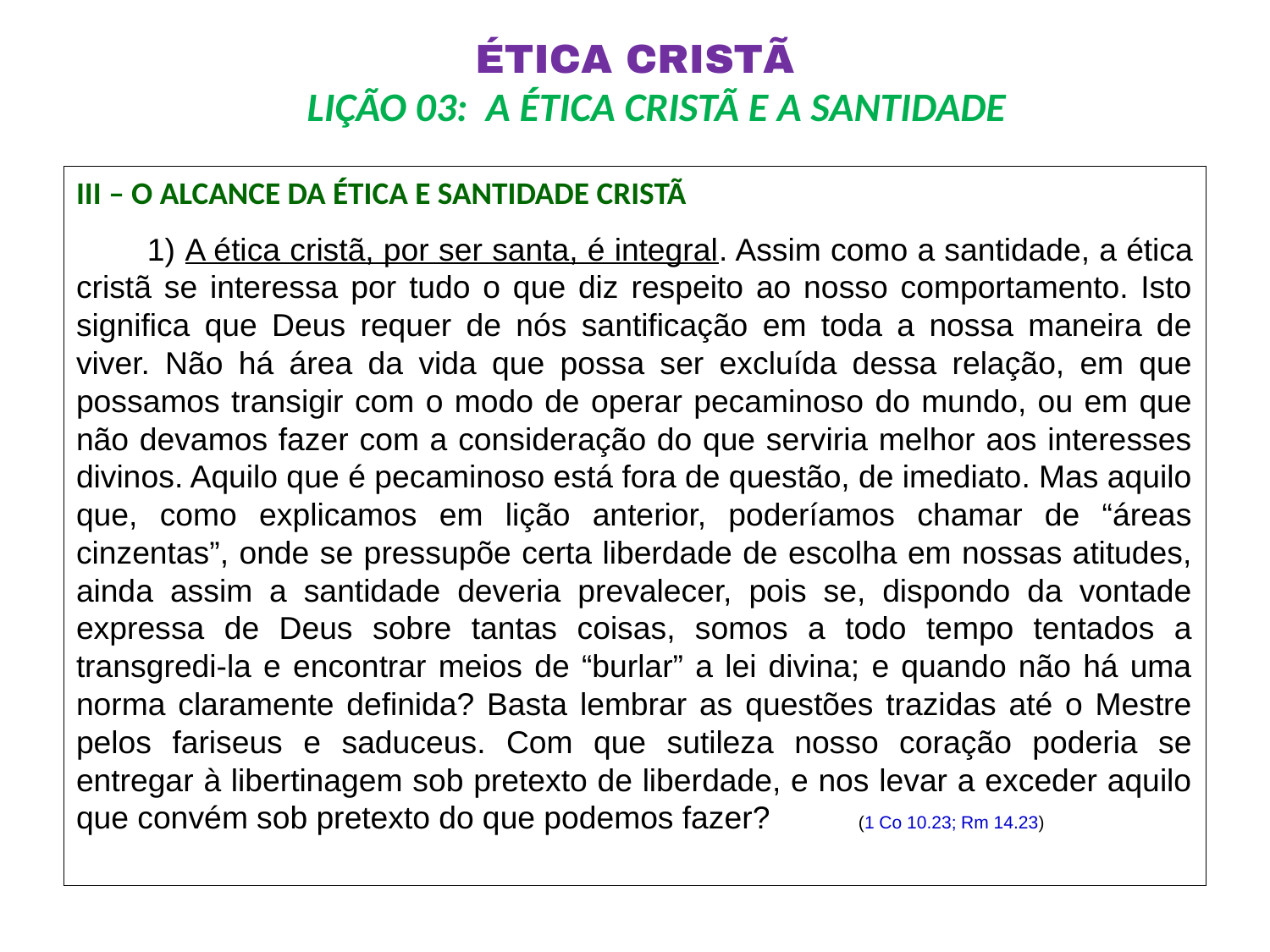

# ÉTICA CRISTÃ LIÇÃO 03:  A ÉTICA CRISTÃ E A SANTIDADE
III – O ALCANCE DA ÉTICA E SANTIDADE CRISTÃ

	1) A ética cristã, por ser santa, é integral. Assim como a santidade, a ética cristã se interessa por tudo o que diz respeito ao nosso comportamento. Isto significa que Deus requer de nós santificação em toda a nossa maneira de viver. Não há área da vida que possa ser excluída dessa relação, em que possamos transigir com o modo de operar pecaminoso do mundo, ou em que não devamos fazer com a consideração do que serviria melhor aos interesses divinos. Aquilo que é pecaminoso está fora de questão, de imediato. Mas aquilo que, como explicamos em lição anterior, poderíamos chamar de “áreas cinzentas”, onde se pressupõe certa liberdade de escolha em nossas atitudes, ainda assim a santidade deveria prevalecer, pois se, dispondo da vontade expressa de Deus sobre tantas coisas, somos a todo tempo tentados a transgredi-la e encontrar meios de “burlar” a lei divina; e quando não há uma norma claramente definida? Basta lembrar as questões trazidas até o Mestre pelos fariseus e saduceus. Com que sutileza nosso coração poderia se entregar à libertinagem sob pretexto de liberdade, e nos levar a exceder aquilo que convém sob pretexto do que podemos fazer?		(1 Co 10.23; Rm 14.23)